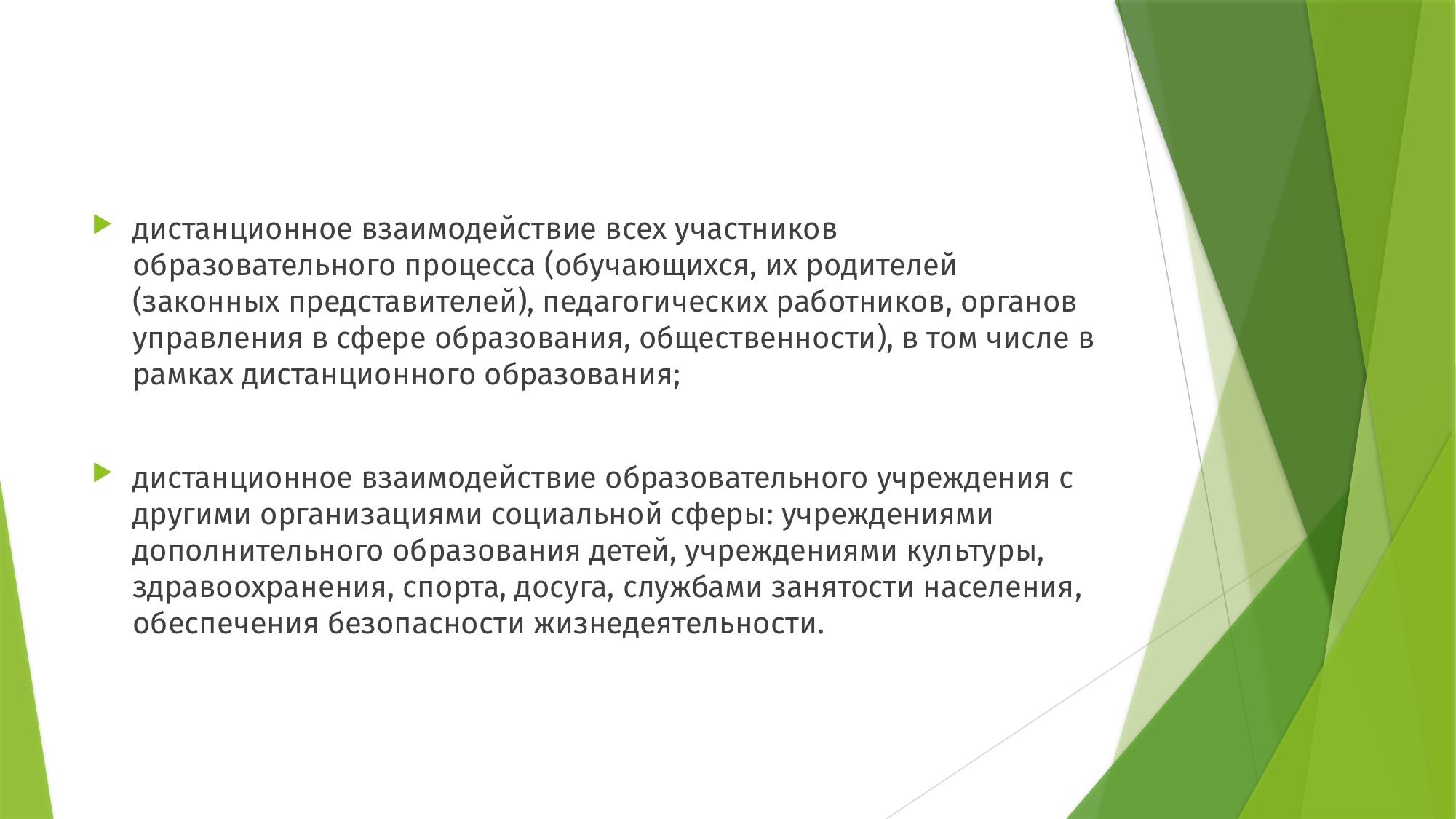

#
дистанционное взаимодействие всех участников образовательного процесса (обучающихся, их родителей (законных представителей), педагогических работников, органов управления в сфере образования, общественности), в том числе в рамках дистанционного образования;

дистанционное взаимодействие образовательного учреждения с другими организациями социальной сферы: учреждениями дополнительного образования детей, учреждениями культуры, здравоохранения, спорта, досуга, службами занятости населения, обеспечения безопасности жизнедеятельности.